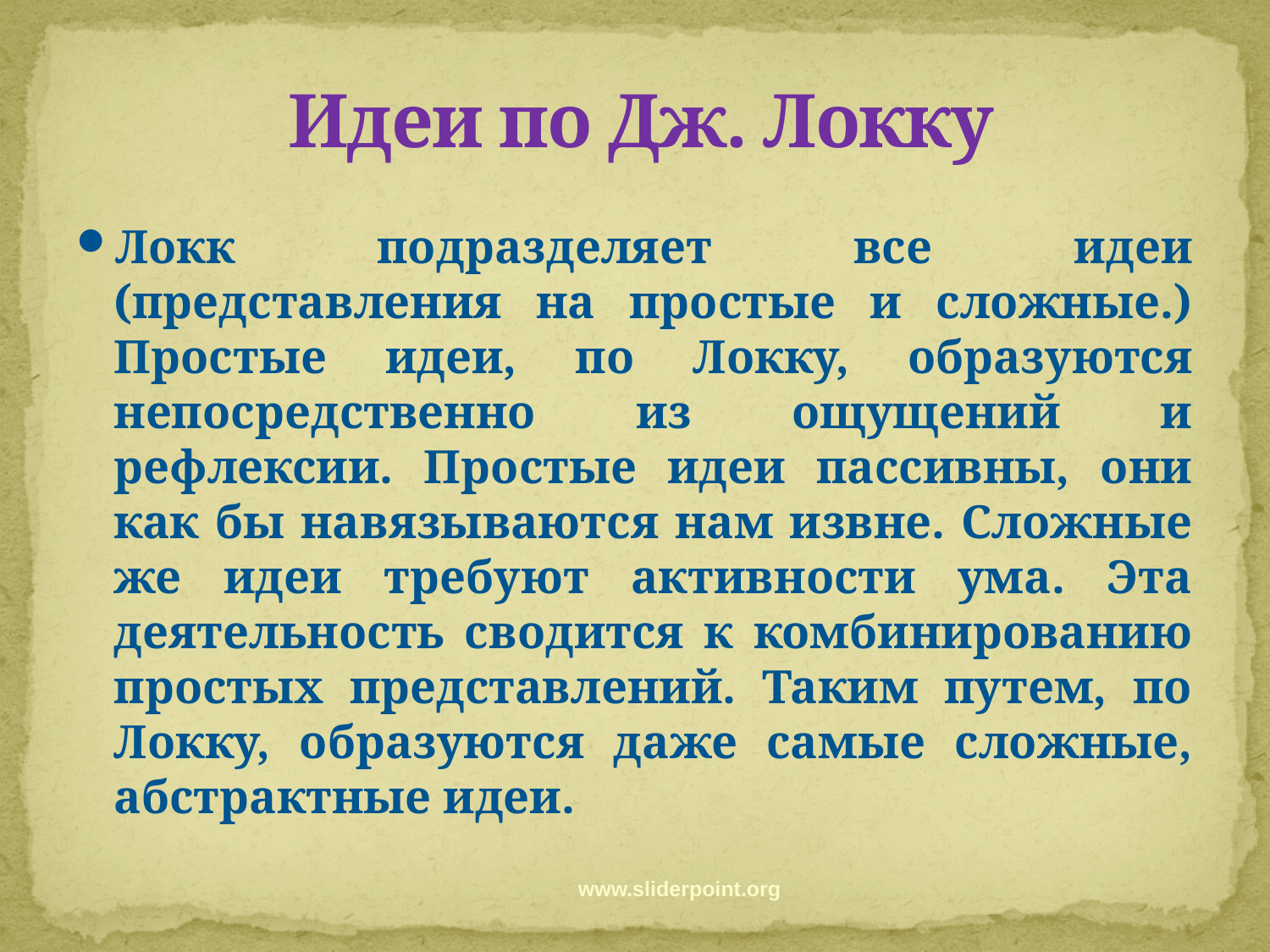

# Идеи по Дж. Локку
Локк подразделяет все идеи (представления на простые и сложные.) Простые идеи, по Локку, образуются непосредственно из ощущений и рефлексии. Простые идеи пассивны, они как бы навязываются нам извне. Сложные же идеи требуют активности ума. Эта деятельность сводится к комбинированию простых представлений. Таким путем, по Локку, образуются даже самые сложные, абстрактные идеи.

www.sliderpoint.org